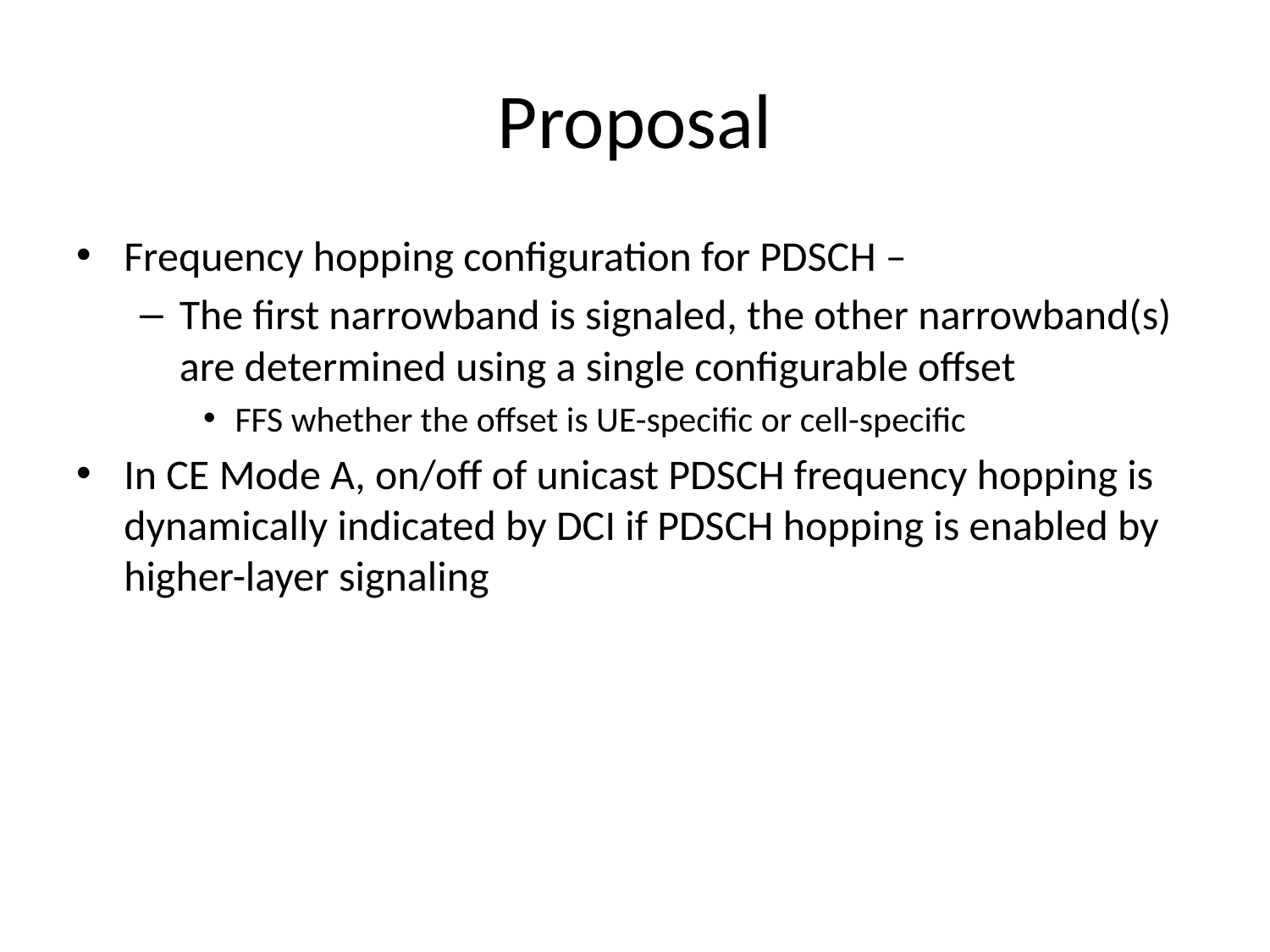

# Proposal
Frequency hopping configuration for PDSCH –
The first narrowband is signaled, the other narrowband(s) are determined using a single configurable offset
FFS whether the offset is UE-specific or cell-specific
In CE Mode A, on/off of unicast PDSCH frequency hopping is dynamically indicated by DCI if PDSCH hopping is enabled by higher-layer signaling